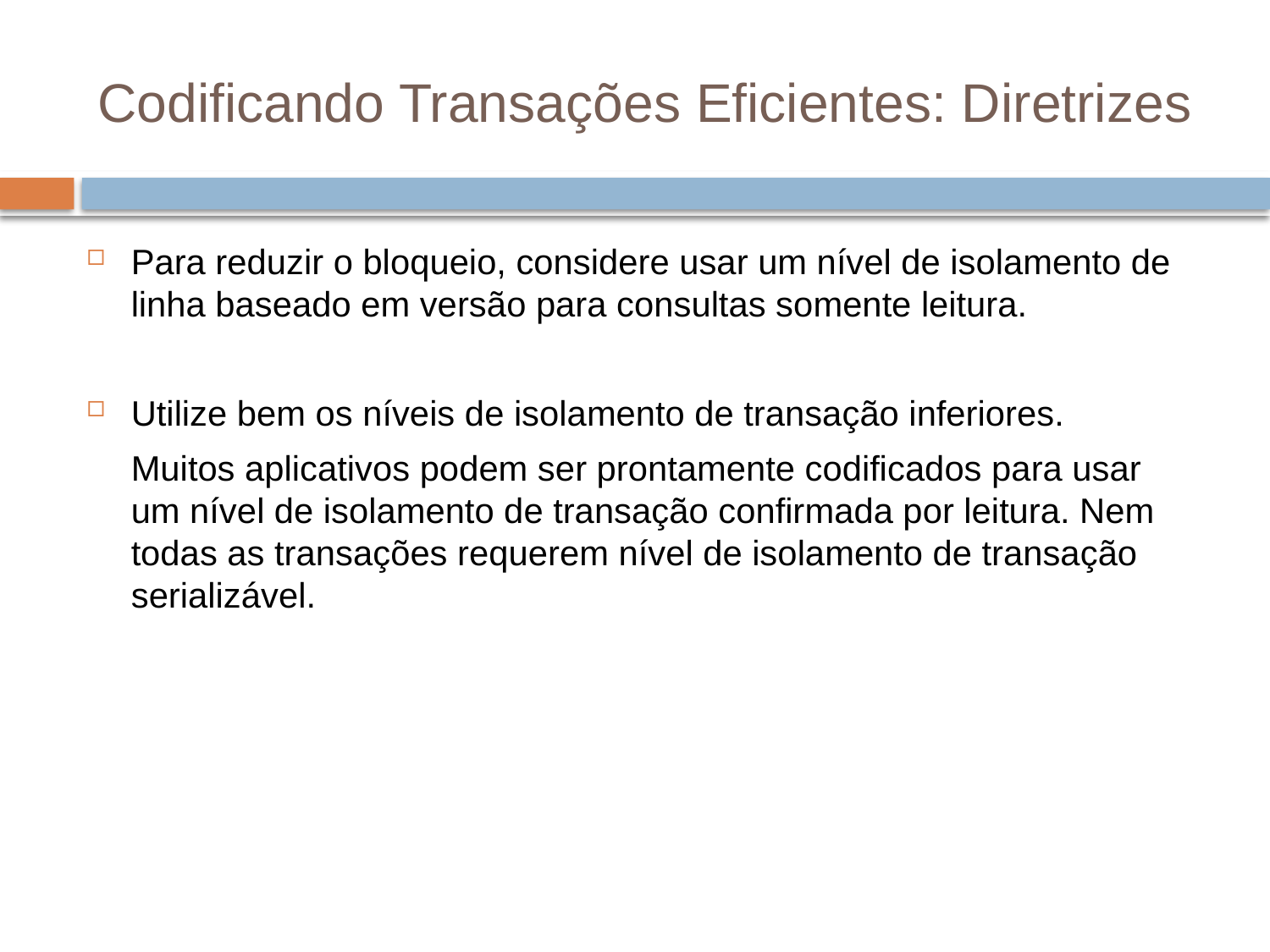

# Codificando Transações Eficientes: Diretrizes
Para reduzir o bloqueio, considere usar um nível de isolamento de linha baseado em versão para consultas somente leitura.

Utilize bem os níveis de isolamento de transação inferiores.
	Muitos aplicativos podem ser prontamente codificados para usar um nível de isolamento de transação confirmada por leitura. Nem todas as transações requerem nível de isolamento de transação serializável.